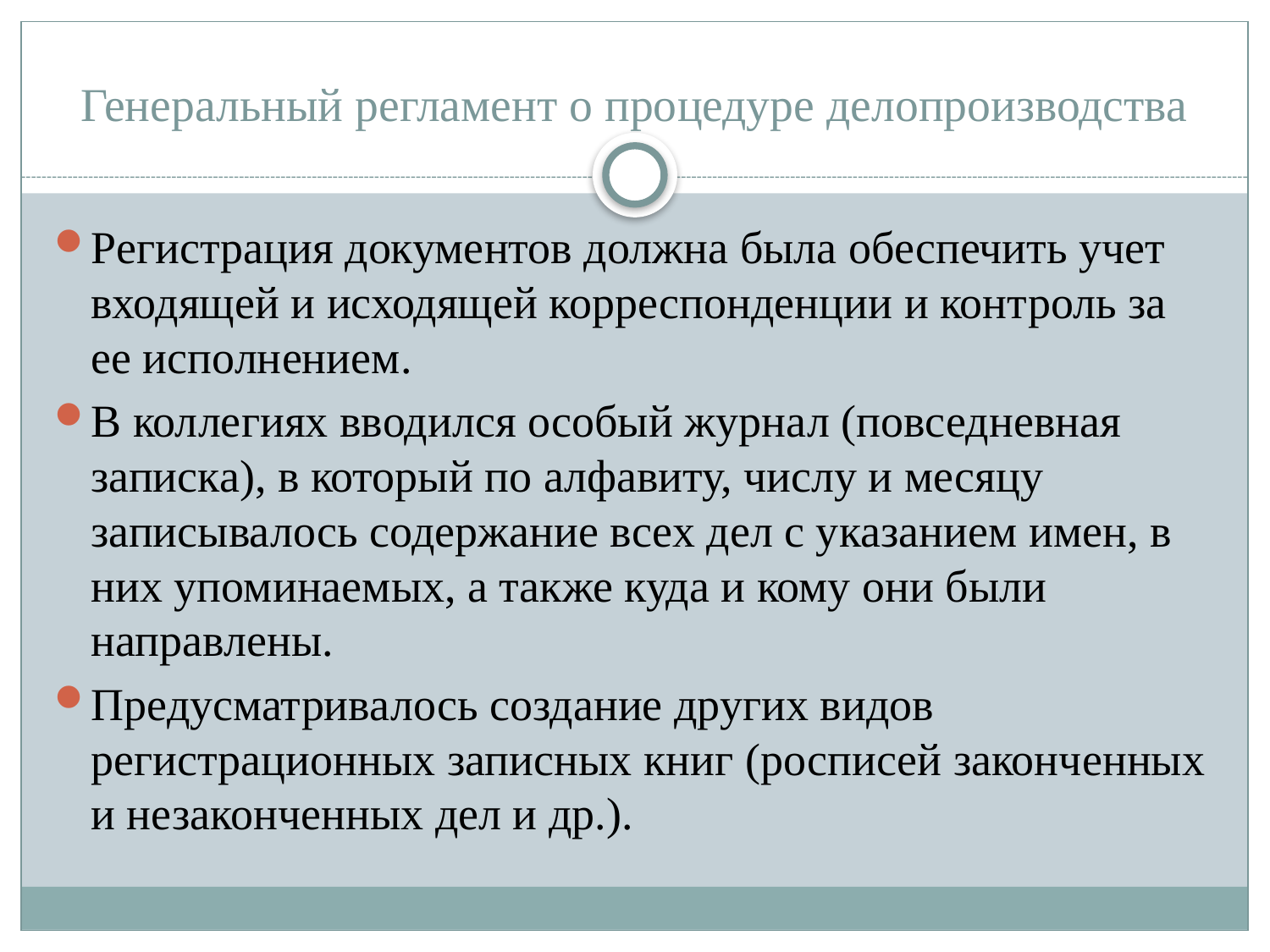

# Генеральный регламент о процедуре делопроизводства
Регистрация документов должна была обеспечить учет входящей и исходящей корреспонденции и контроль за ее исполнением.
В коллегиях вводился особый журнал (повседневная записка), в который по алфавиту, числу и месяцу записывалось содержание всех дел с указанием имен, в них упоминаемых, а также куда и кому они были направлены.
Предусматривалось создание других видов регистрационных записных книг (росписей законченных и незаконченных дел и др.).